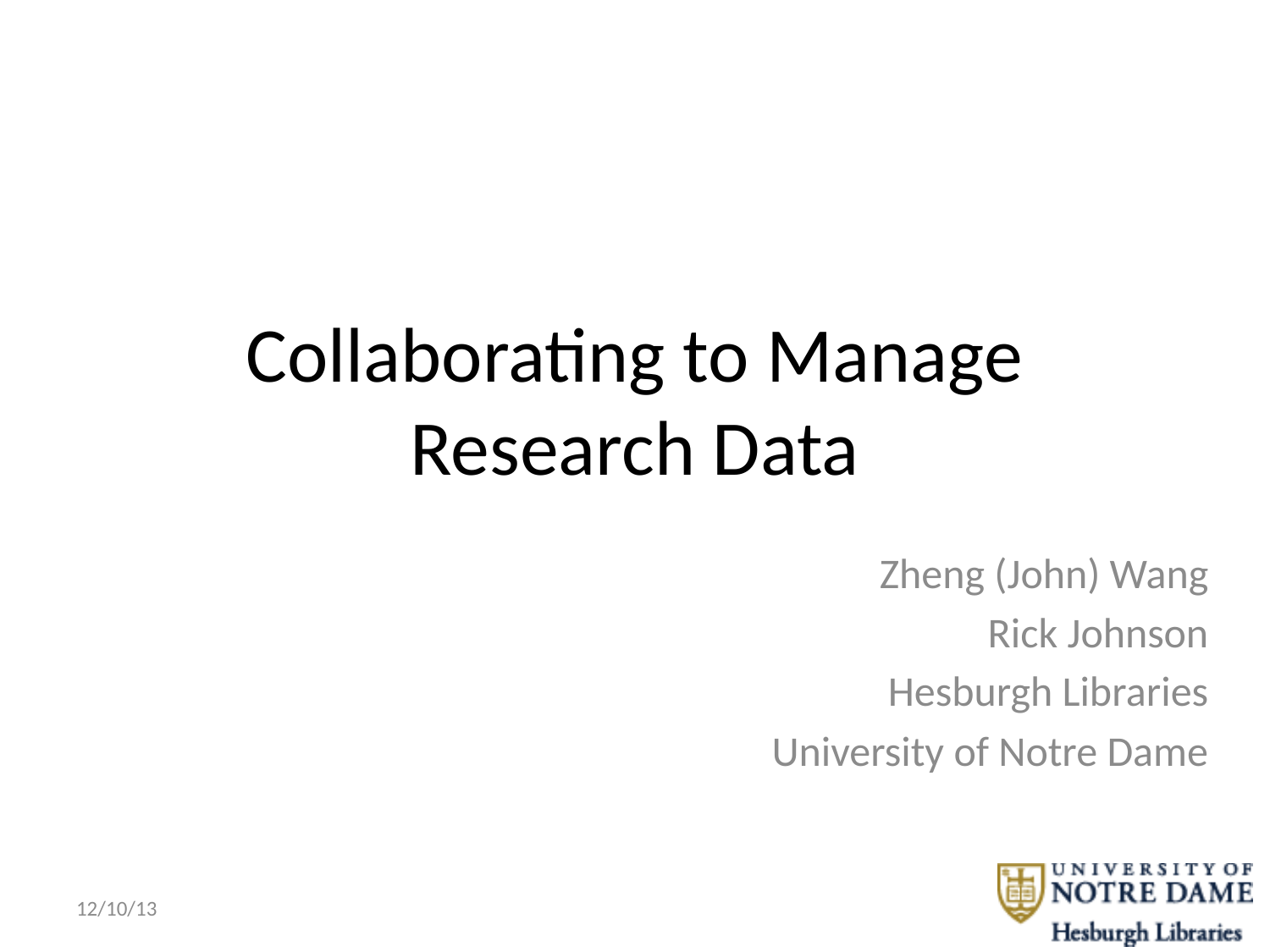

# Collaborating to Manage Research Data
Zheng (John) Wang
Rick Johnson
Hesburgh Libraries
University of Notre Dame
12/10/13